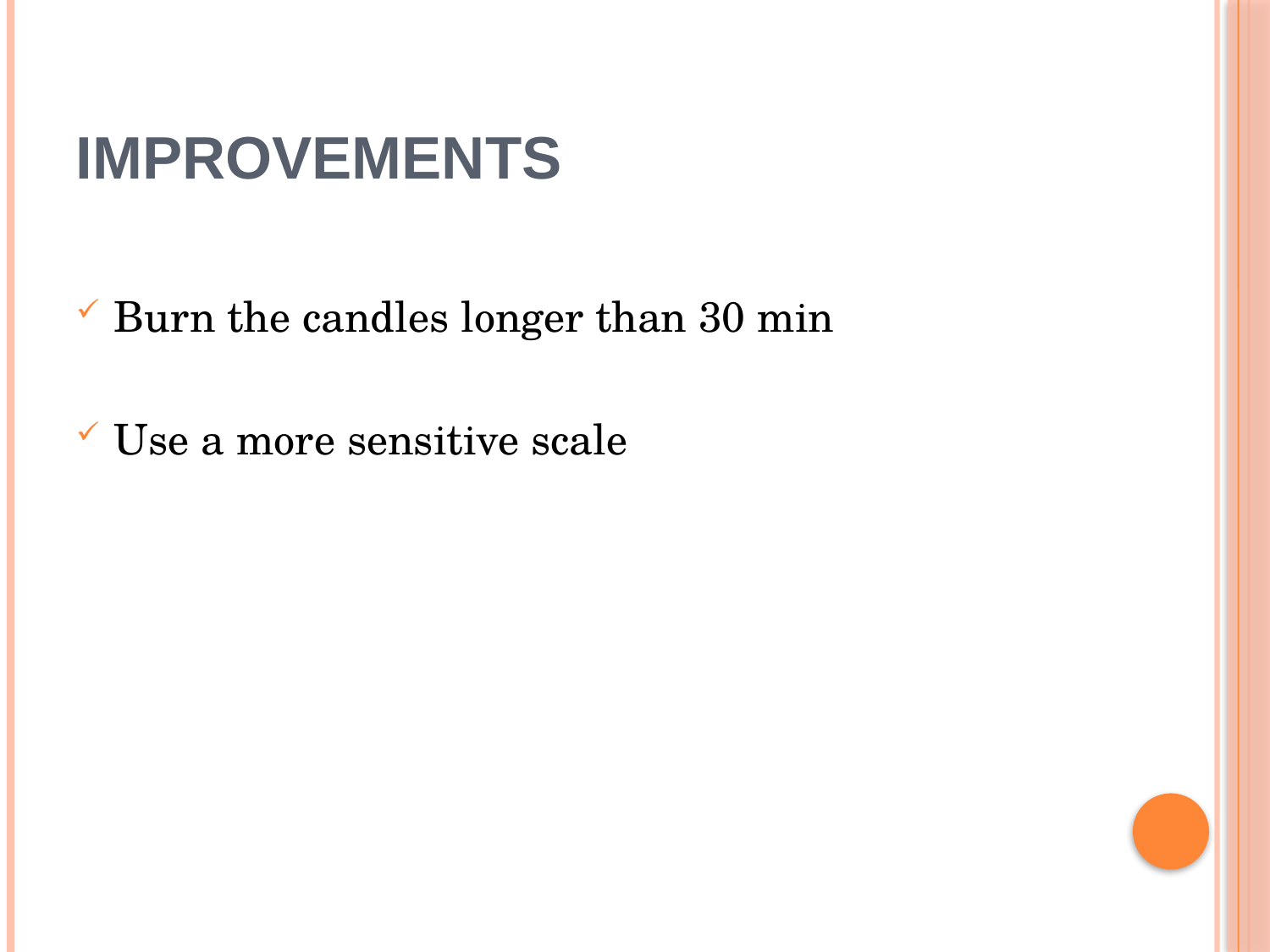

# Improvements

Burn the candles longer than 30 min

Use a more sensitive scale